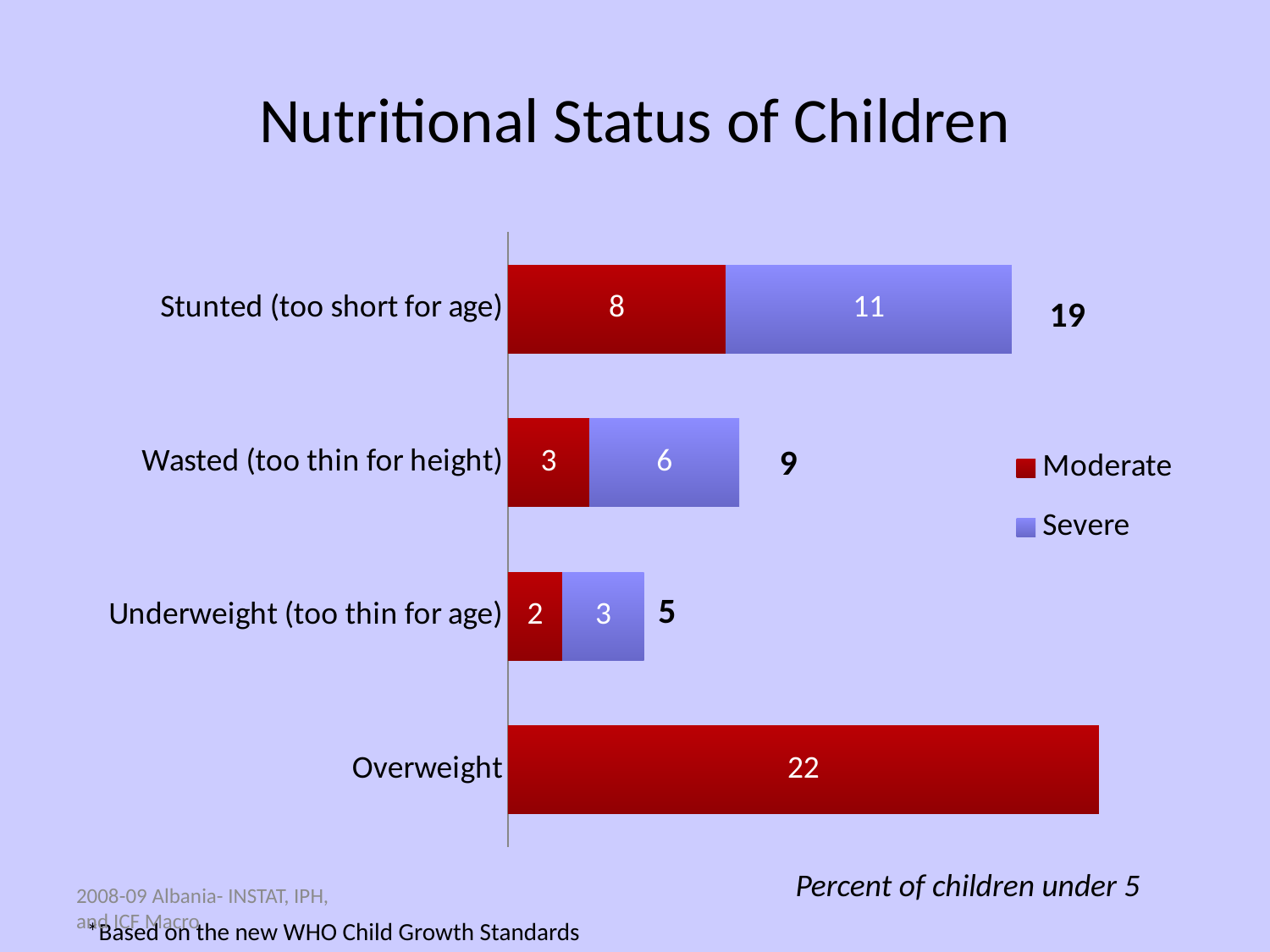

# Nutritional Status of Children

### Chart

| Category | Moderate | Severe |
|---|---|---|
| Overweight | 21.7 | None |
| Underweight (too thin for age) | 2.0 | 3.0 |
| Wasted (too thin for height) | 3.0 | 5.5 |
| Stunted (too short for age) | 8.0 | 10.5 |
19
9
5
Percent of children under 5
2008-09 Albania- INSTAT, IPH, and ICF Macro
*Based on the new WHO Child Growth Standards